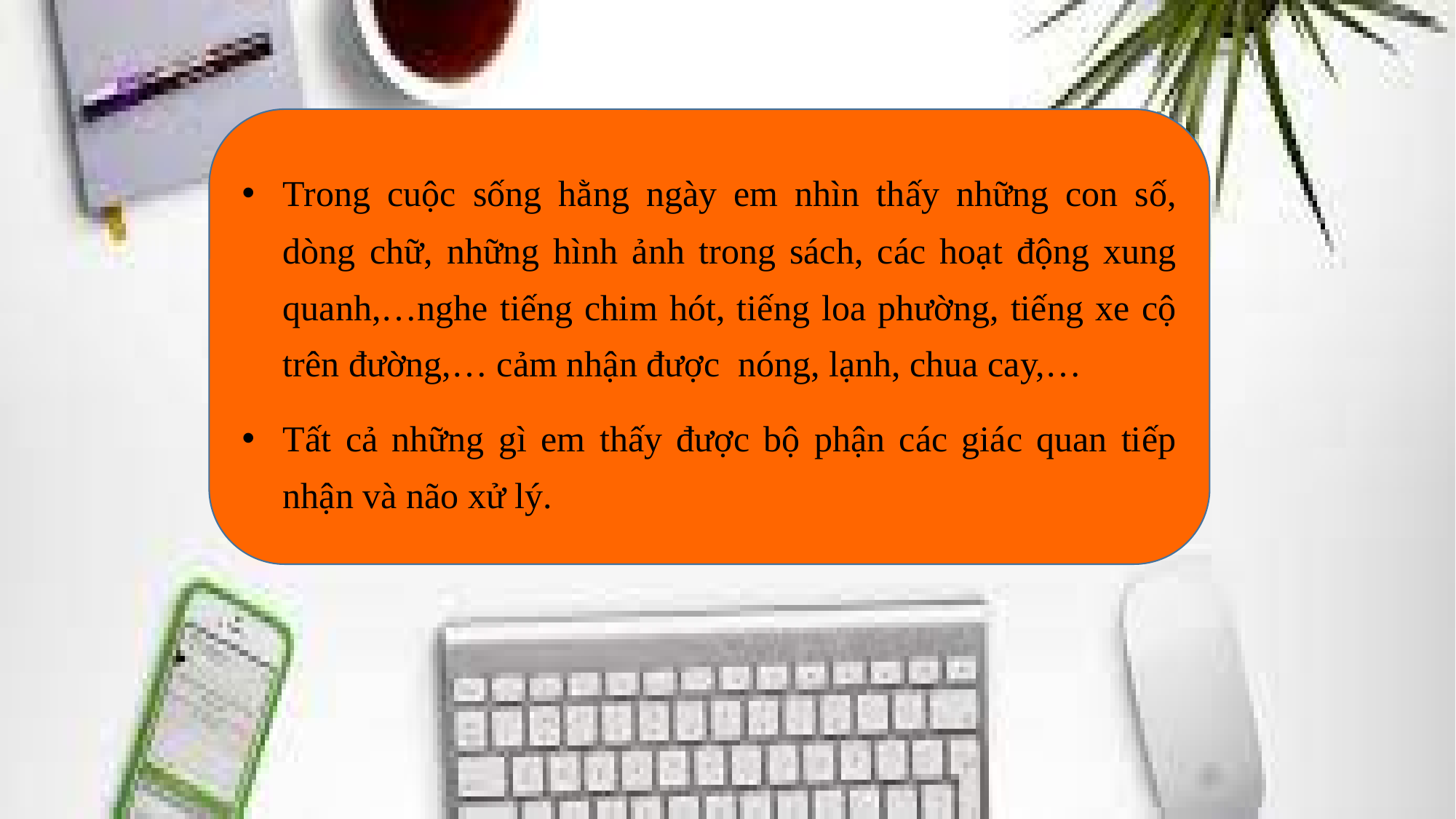

Trong cuộc sống hằng ngày em nhìn thấy những con số, dòng chữ, những hình ảnh trong sách, các hoạt động xung quanh,…nghe tiếng chim hót, tiếng loa phường, tiếng xe cộ trên đường,… cảm nhận được  nóng, lạnh, chua cay,…
Tất cả những gì em thấy được bộ phận các giác quan tiếp nhận và não xử lý.